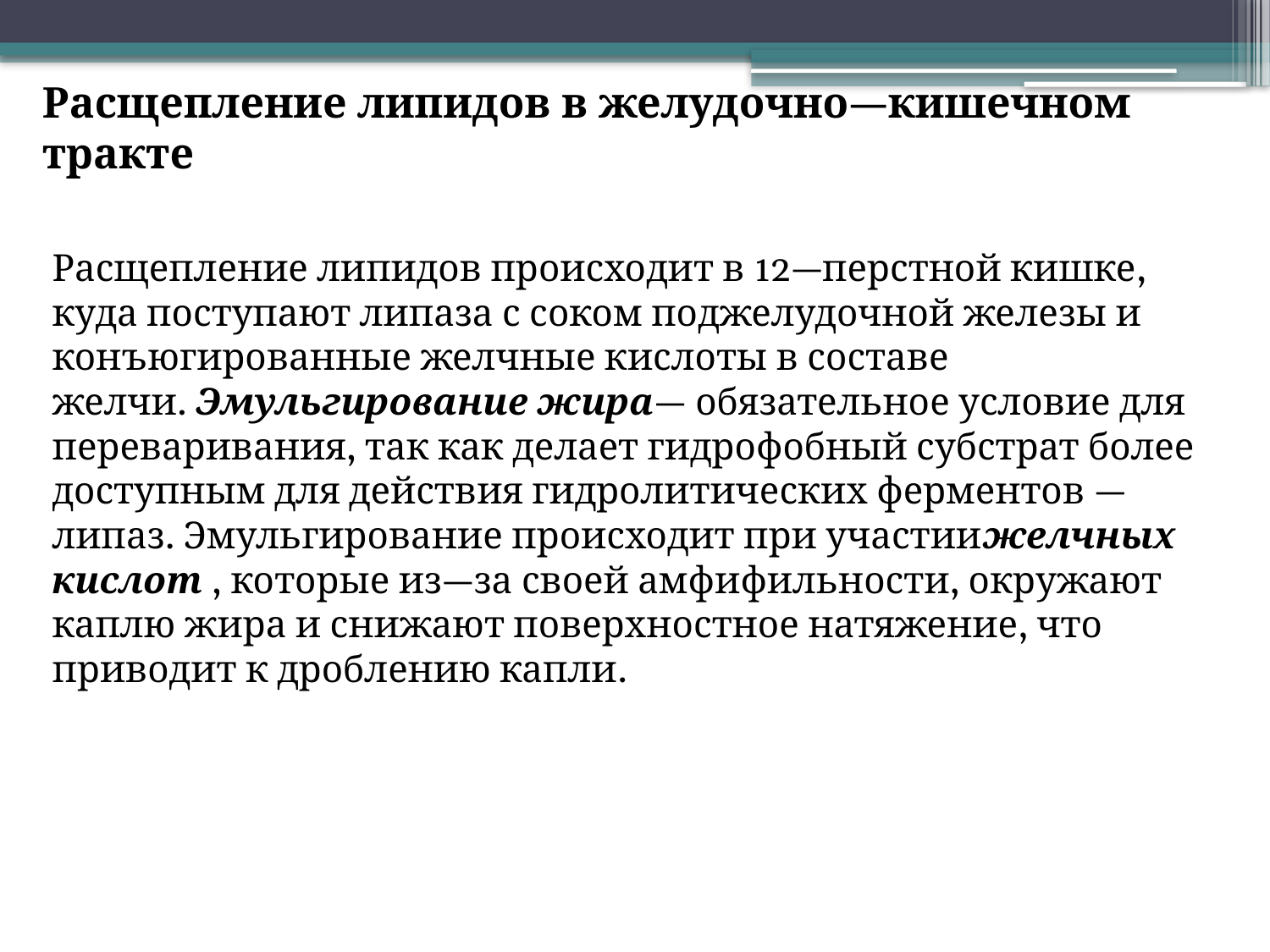

Расщепление липидов в желудочно—кишечном тракте
Расщепление липидов происходит в 12—перстной кишке, куда поступают липаза с соком поджелудочной железы и конъюгированные желчные кислоты в составе желчи. Эмульгирование жира— обязательное условие для переваривания, так как делает гидрофобный субстрат более доступным для действия гидролитических ферментов — липаз. Эмульгирование происходит при участиижелчных кислот , которые из—за своей амфифильности, окружают каплю жира и снижают поверхностное натяжение, что приводит к дроблению капли.